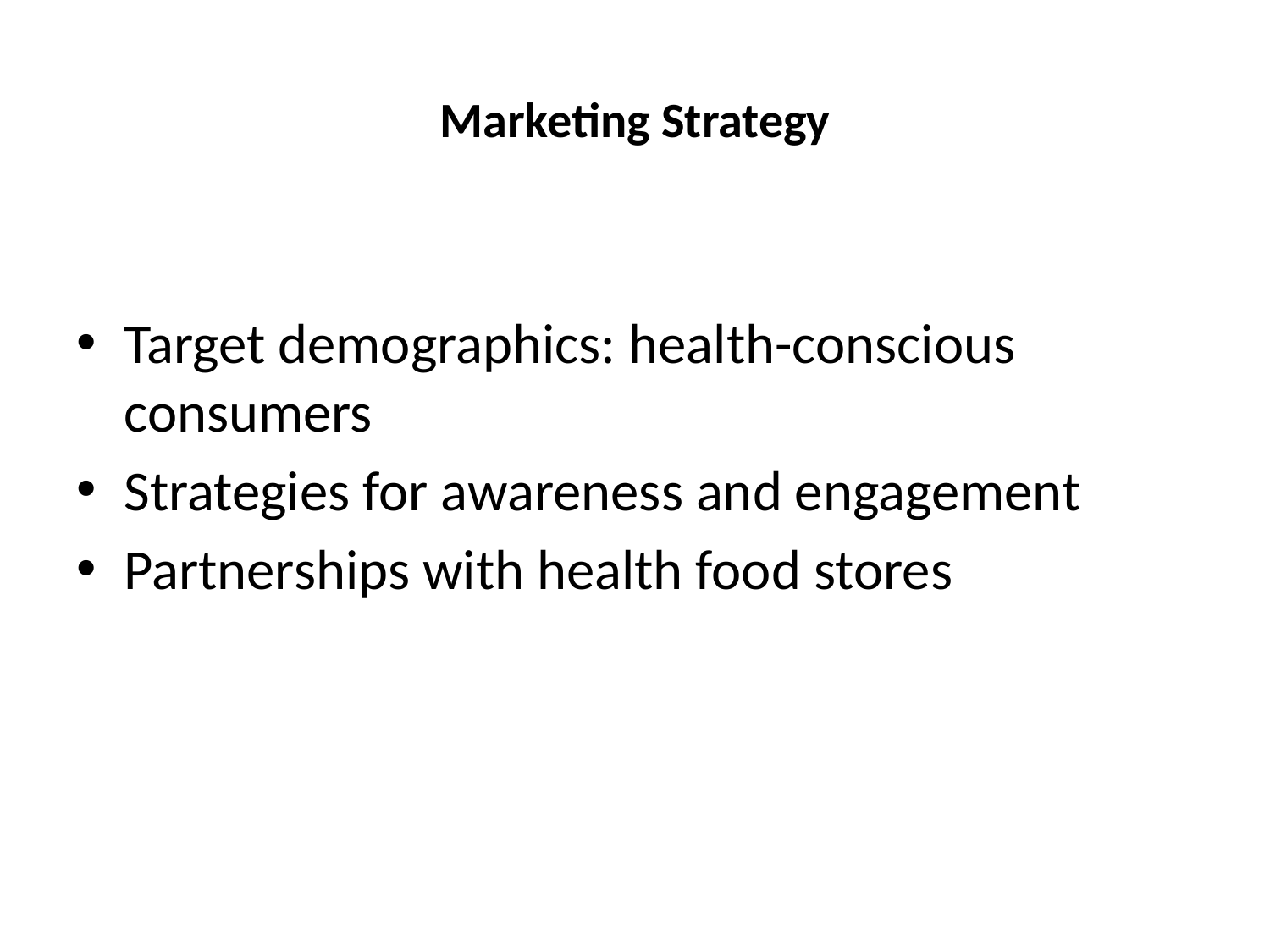

# Marketing Strategy

Target demographics: health-conscious consumers
Strategies for awareness and engagement
Partnerships with health food stores